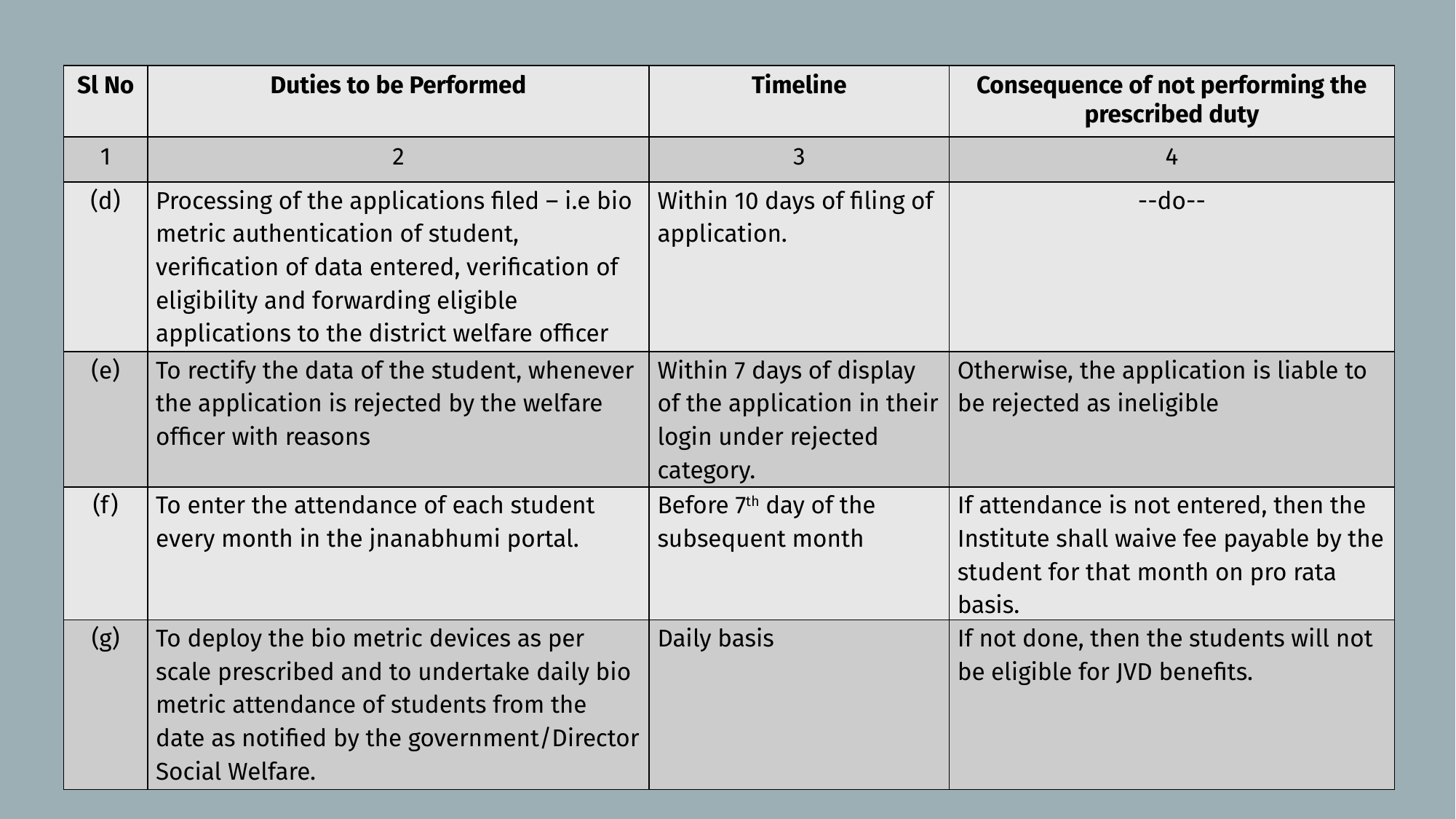

| Sl No | Duties to be Performed | Timeline | Consequence of not performing the prescribed duty |
| --- | --- | --- | --- |
| 1 | 2 | 3 | 4 |
| (d) | Processing of the applications filed – i.e bio metric authentication of student, verification of data entered, verification of eligibility and forwarding eligible applications to the district welfare officer | Within 10 days of filing of application. | --do-- |
| (e) | To rectify the data of the student, whenever the application is rejected by the welfare officer with reasons | Within 7 days of display of the application in their login under rejected category. | Otherwise, the application is liable to be rejected as ineligible |
| (f) | To enter the attendance of each student every month in the jnanabhumi portal. | Before 7th day of the subsequent month | If attendance is not entered, then the Institute shall waive fee payable by the student for that month on pro rata basis. |
| (g) | To deploy the bio metric devices as per scale prescribed and to undertake daily bio metric attendance of students from the date as notified by the government/Director Social Welfare. | Daily basis | If not done, then the students will not be eligible for JVD benefits. |